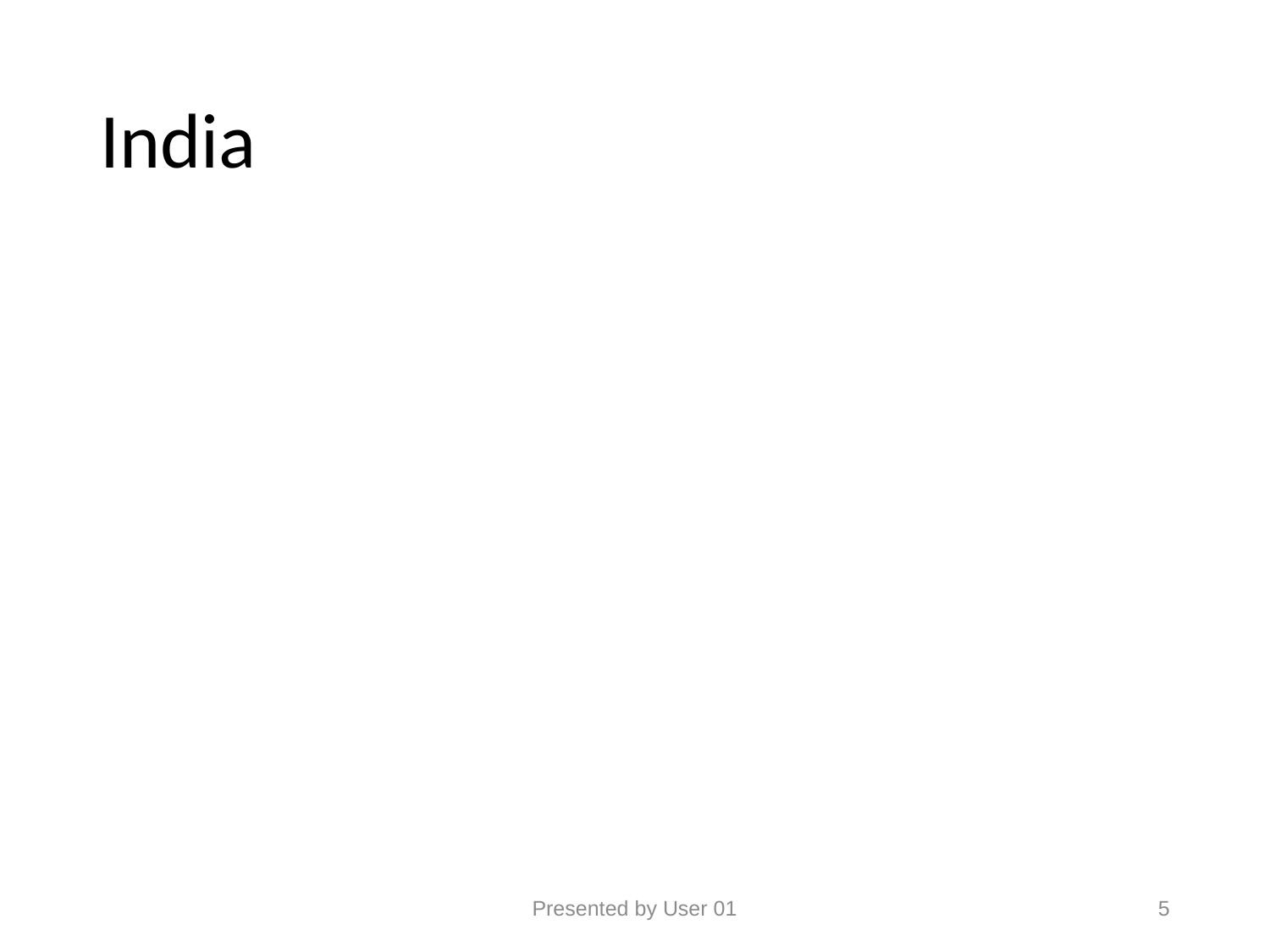

# India

Presented by User 01
5